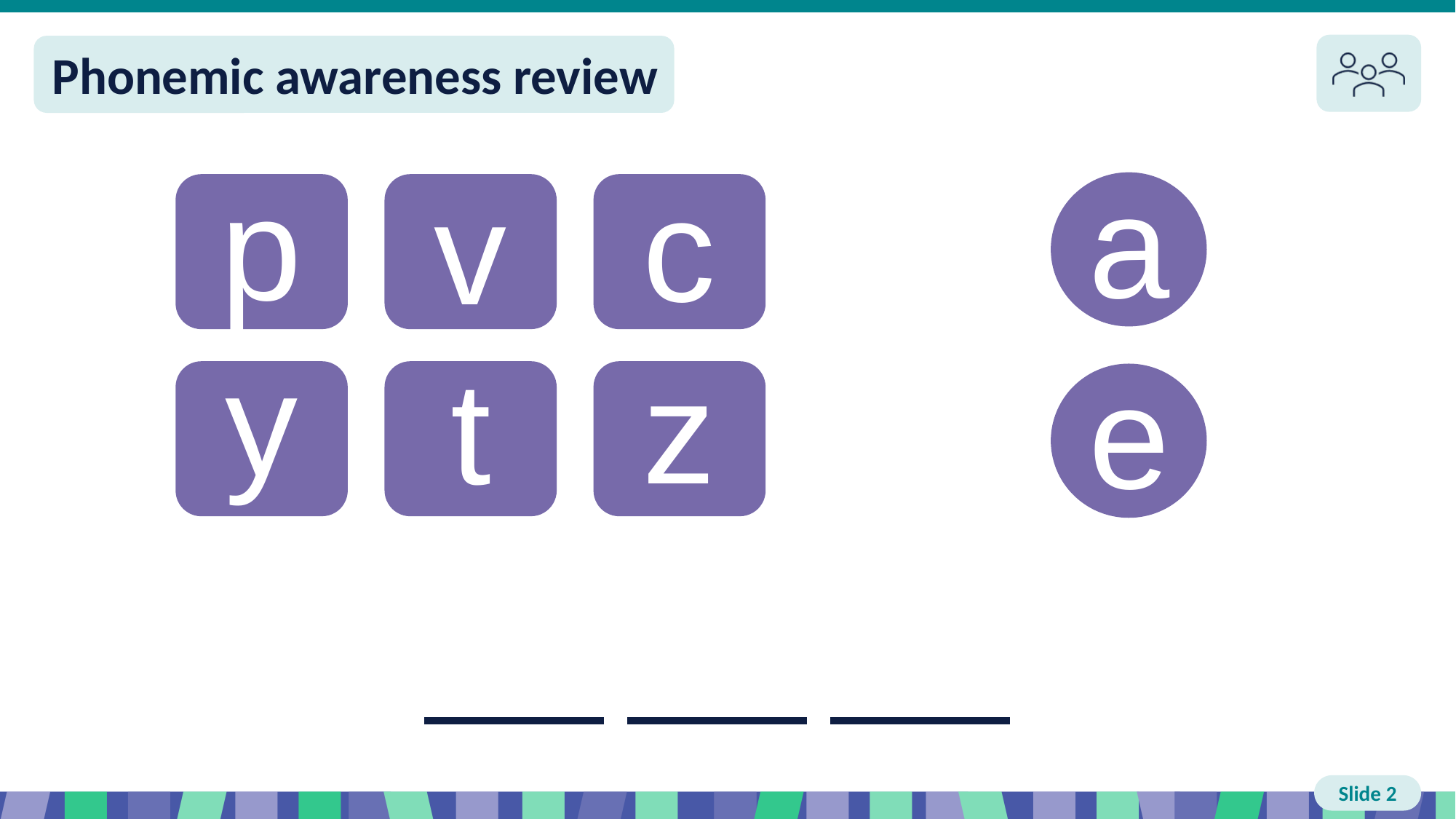

Slide 2 Phonemic awareness review
a

p

c

v

y

z

t

e